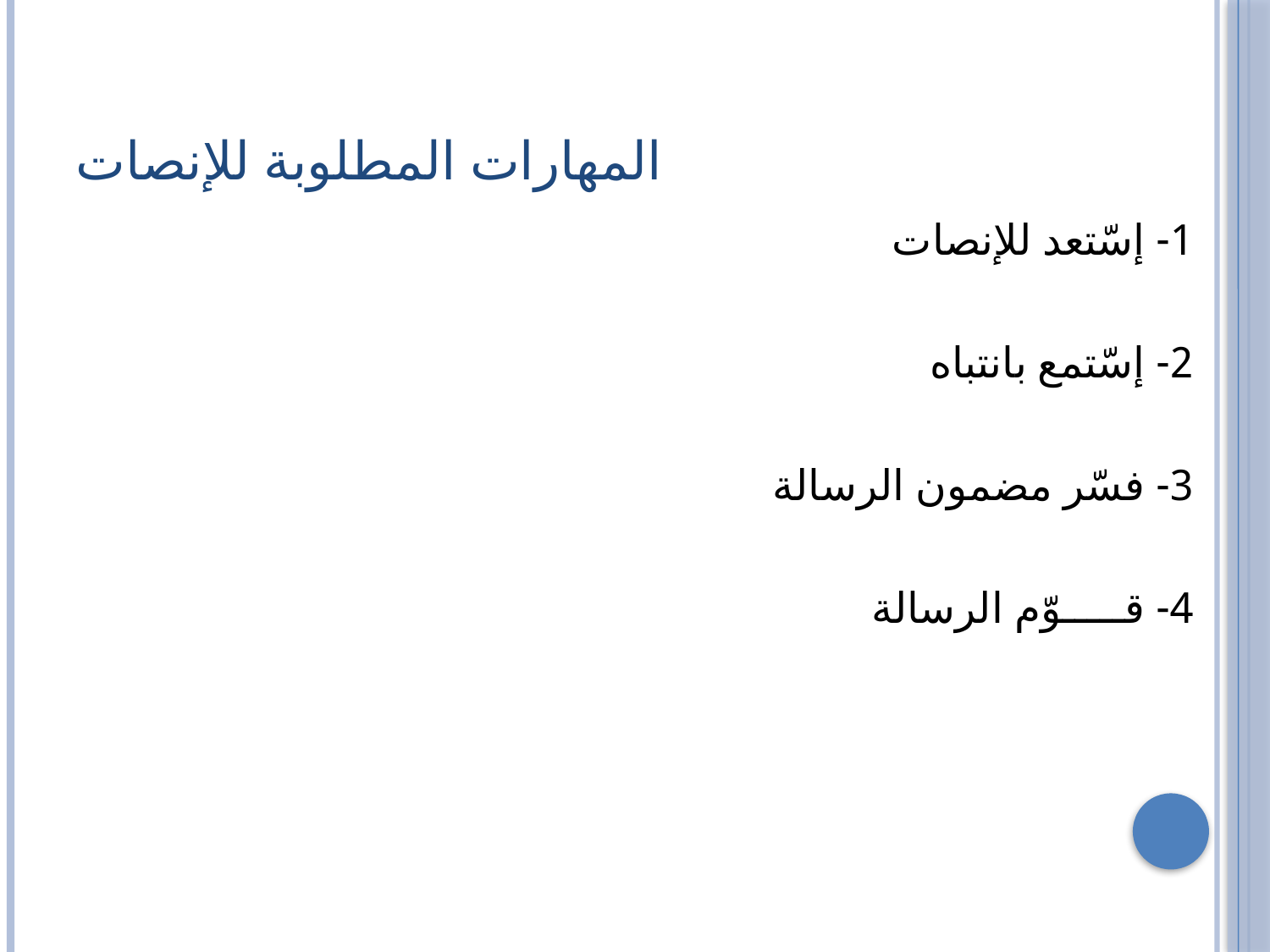

# المهارات المطلوبة للإنصات
1- إسّتعد للإنصات

2- إسّتمع بانتباه

3- فسّر مضمون الرسالة

4- قـــــوّم الرسالة